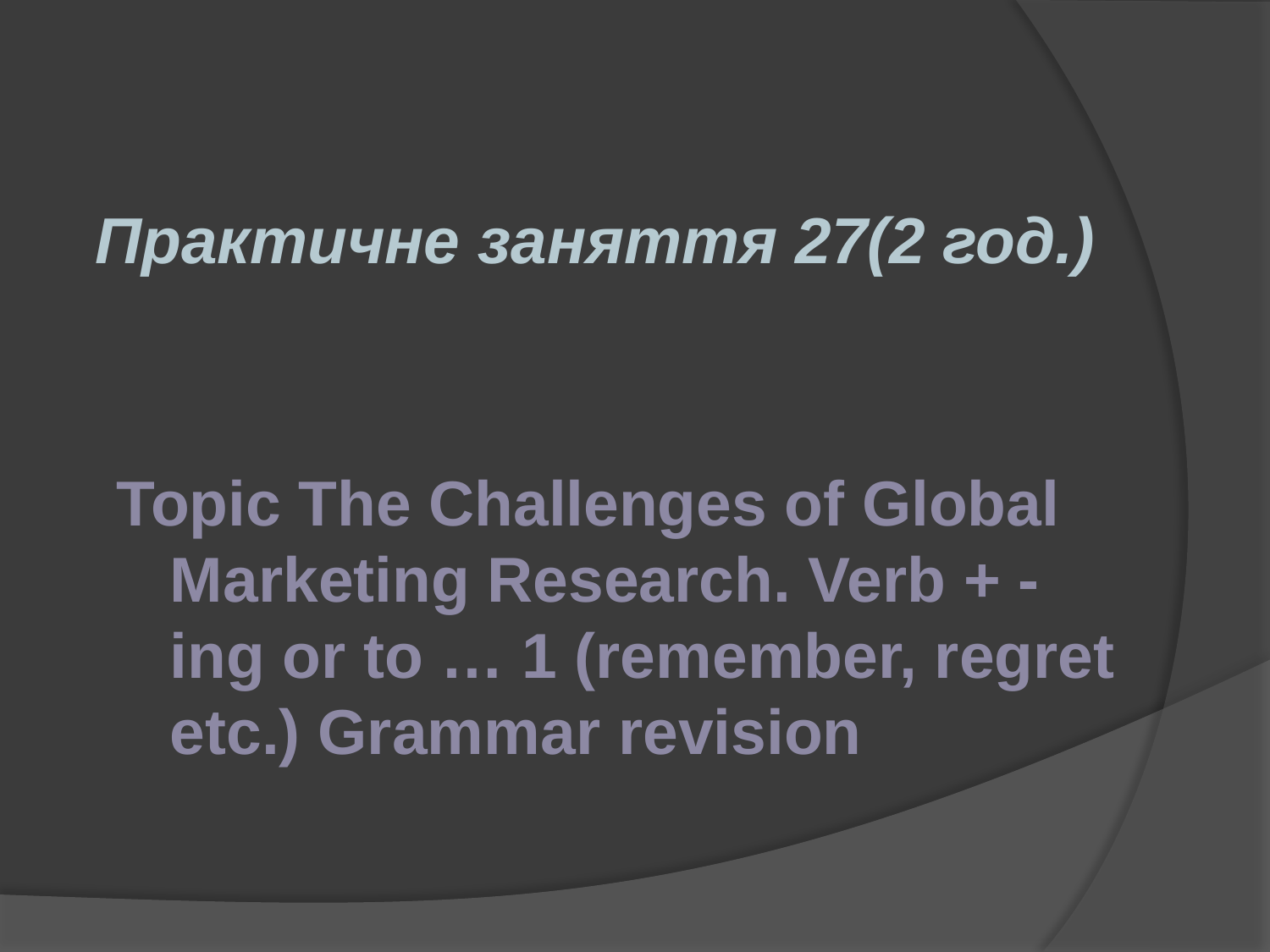

# Практичне заняття 27(2 год.)
Topic The Challenges of Global Marketing Research. Verb + -ing or to … 1 (remember, regret etc.) Grammar revision